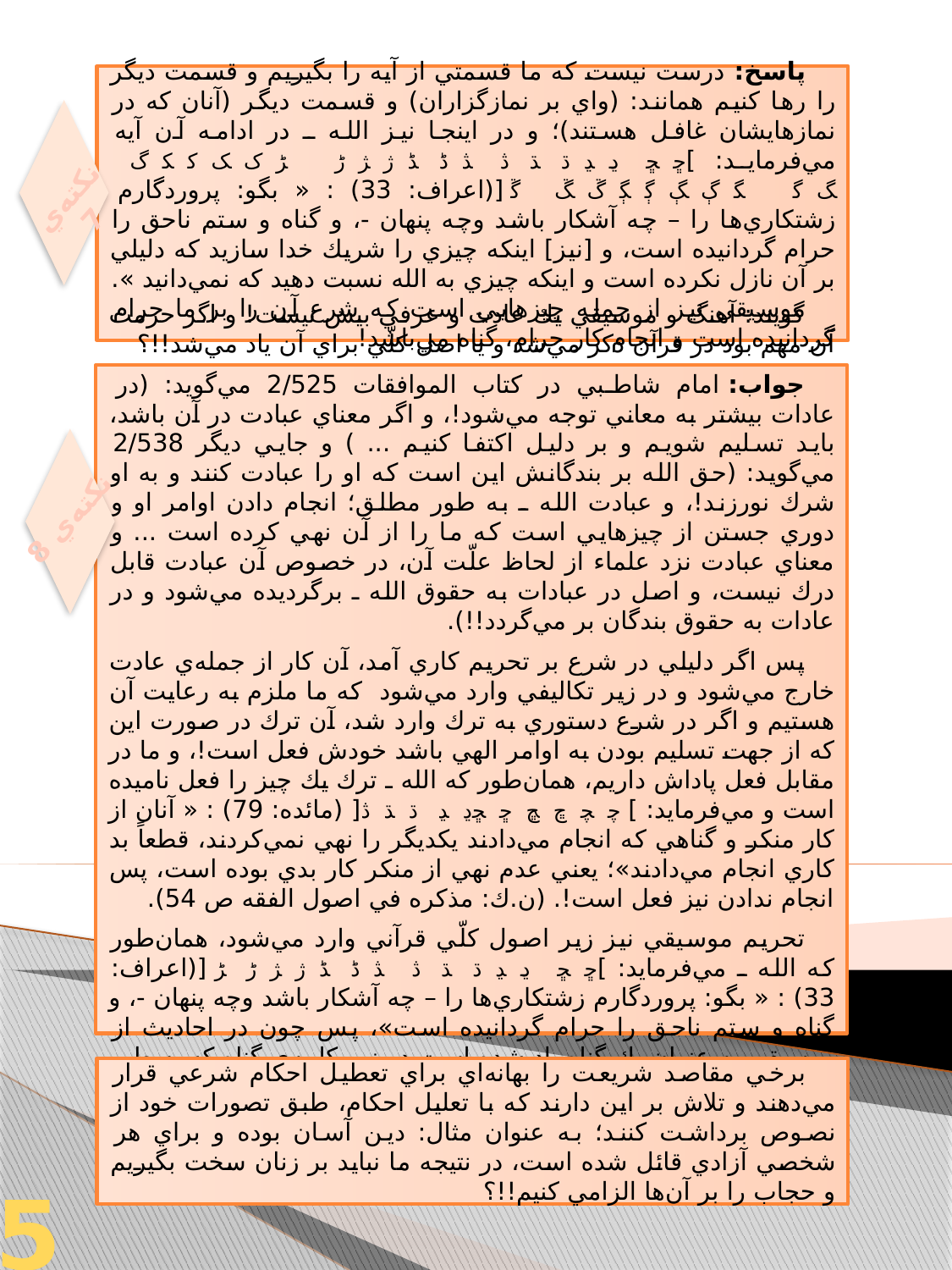

پاسخ: درست نيست كه ما قسمتي از آيه را بگيريم و قسمت ديگر را رها كنيم همانند: (واي بر نمازگزاران) و قسمت ديگر (آنان كه در نمازهايشان غافل هستند)؛ و در اينجا نيز الله ـ در ادامه آن آيه مي‌فرمايد: ]ﮀ  ﮁ    ﮂ  ﮃ  ﮄ   ﮅ   ﮆ    ﮇ  ﮈ   ﮉ  ﮊ  ﮋ  ﮌ       ﮍ  ﮎ  ﮏ  ﮐ  ﮑ  ﮒ    ﮓ  ﮔ       ﮕ  ﮖ  ﮗ  ﮘ  ﮙ  ﮚ  ﮛ     ﮜ [(اعراف: 33) : « بگو: پروردگارم زشتكاري‌ها را – چه آشكار باشد وچه پنهان -، و گناه و ستم ناحق را حرام گردانيده است، و [نيز] اينكه چيزي را شريك خدا سازيد كه دليلي بر آن نازل نكرده است و اينكه چيزي به الله نسبت دهيد كه نمي‌دانيد ».
موسيقي نيز از جمله چيزهايي است كه شرع آن را بر ما حرام گردانيده است و انجام كار حرام، گناه مي‌باشد!

نكته‌ي 7
گويند: آهنگ و موسيقي يك عادت و عرفي بيش نيست! و اگر حرمت آن مهم بود در قرآن ذكر مي‌شد و يا اصل كلّي براي آن ياد مي‌شد!!؟
جواب: امام شاطبي در كتاب الموافقات 2/525 مي‌گويد: (در عادات بيشتر به معاني توجه مي‌شود!، و اگر معناي عبادت در آن باشد، بايد تسليم شويم و بر دليل اكتفا كنيم ... ) و جايي ديگر 2/538 مي‌گويد: (حق الله بر بندگانش اين است كه او را عبادت كنند و به او شرك نورزند!، و عبادت الله ـ به طور مطلق؛ انجام دادن اوامر او و دوري جستن از چيزهايي است كه ما را از آن نهي كرده است ... و معناي عبادت نزد علماء از لحاظ علّت آن، در خصوص آن عبادت قابل درك نيست، و اصل در عبادات به حقوق الله ـ برگرديده مي‌شود و در عادات به حقوق بندگان بر مي‌گردد!!).
پس اگر دليلي در شرع بر تحريم كاري آمد، آن كار از جمله‌ي عادت خارج مي‌شود و در زير تكاليفي وارد مي‌شود  كه ما ملزم به رعايت آن هستيم و اگر در شرع دستوري به ترك وارد شد، آن ترك در صورت اين كه از جهت تسليم بودن به اوامر الهي باشد خودش فعل است!، و ما در مقابل فعل پاداش داريم، همان‌طور كه الله ـ ترك يك چيز را فعل ناميده است و مي‌فرمايد: ] ﭼ  ﭽ  ﭾ  ﭿ  ﮀ  ﮁﮂ  ﮃ   ﮄ  ﮅ  ﮆ[ (مائده: 79) : « آنان از كار منكر و گناهي كه انجام مي‌دادند يكديگر را نهي نمي‌كردند، قطعاً بد كاري انجام مي‌دادند»؛ يعني عدم نهي از منكر كار بدي بوده است، پس انجام ندادن نيز فعل است!. (ن.ك: مذكره في اصول الفقه ص 54).
تحريم موسيقي نيز زير اصول كلّي قرآني وارد مي‌شود، همان‌طور كه الله ـ مي‌فرمايد: ]ﮀ  ﮁ    ﮂ  ﮃ  ﮄ   ﮅ   ﮆ    ﮇ  ﮈ   ﮉ  ﮊ  ﮋ  ﮌ   ﮍ [(اعراف: 33) : « بگو: پروردگارم زشتكاري‌ها را – چه آشكار باشد وچه پنهان -، و گناه و ستم ناحق را حرام گردانيده است»، پس چون در احاديث از موسيقي به عنوان يك گناه ياد شده است در زير كلمه‌ي گناه كه به طور مطلق در قرآن آمده وارد مي‌شود!.

نكته‌ي 8
برخي مقاصد شريعت را بهانه‌اي براي تعطيل احكام شرعي قرار مي‌دهند و تلاش بر اين دارند كه با تعليل احكام، طبق تصورات خود از نصوص برداشت كنند؛ به عنوان مثال: دين آسان بوده و براي هر شخصي آزادي قائل شده است، در نتيجه ما نبايد بر زنان سخت بگيريم و حجاب را بر آن‌ها الزامي كنيم!!؟
5